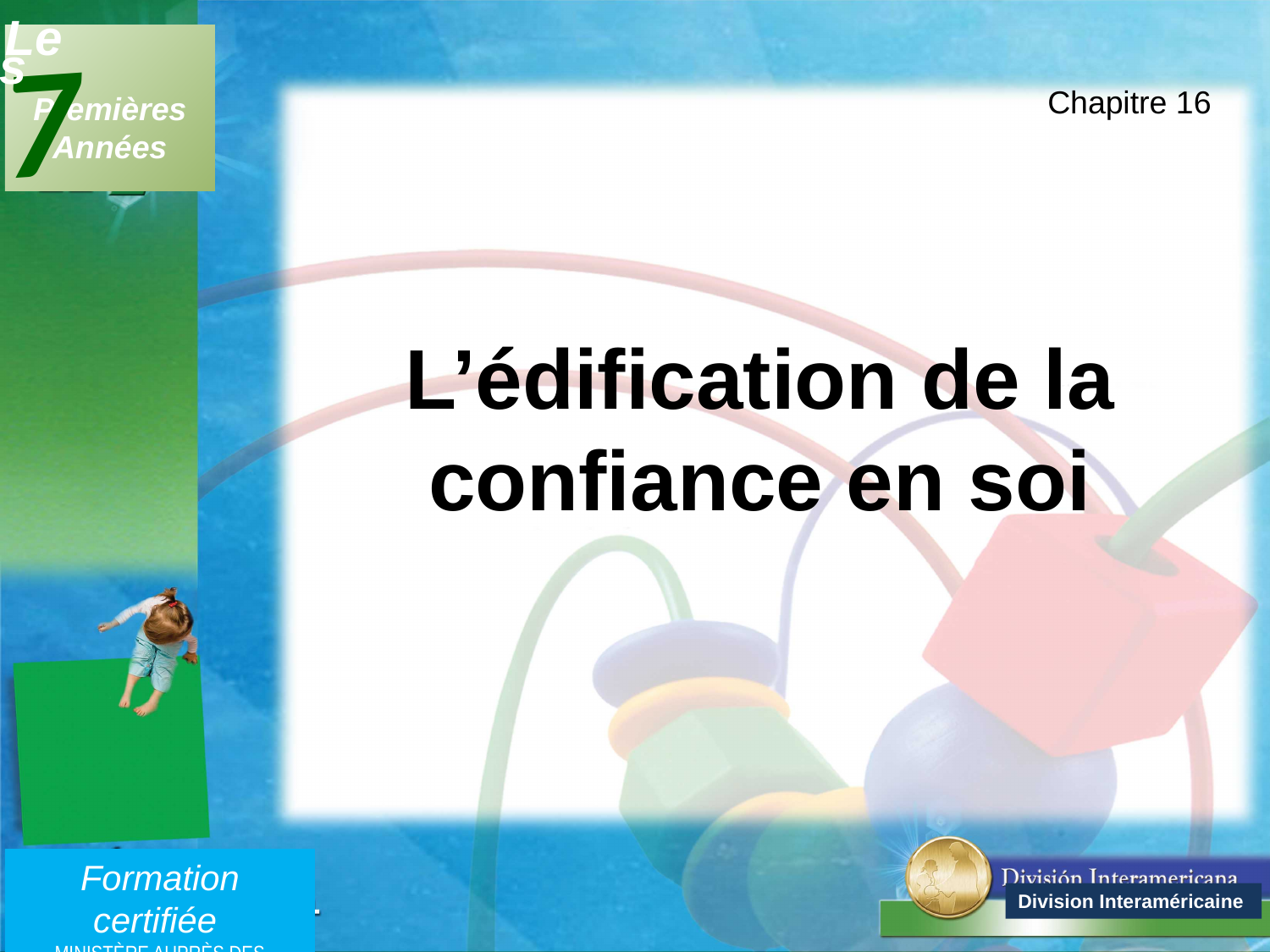

7
Les
         Premières
Années
Formation certifiée
MINISTÈRE AUPRÈS DES ENFANTS
Division Interaméricaine
Chapitre 16
L’édification de la confiance en soi